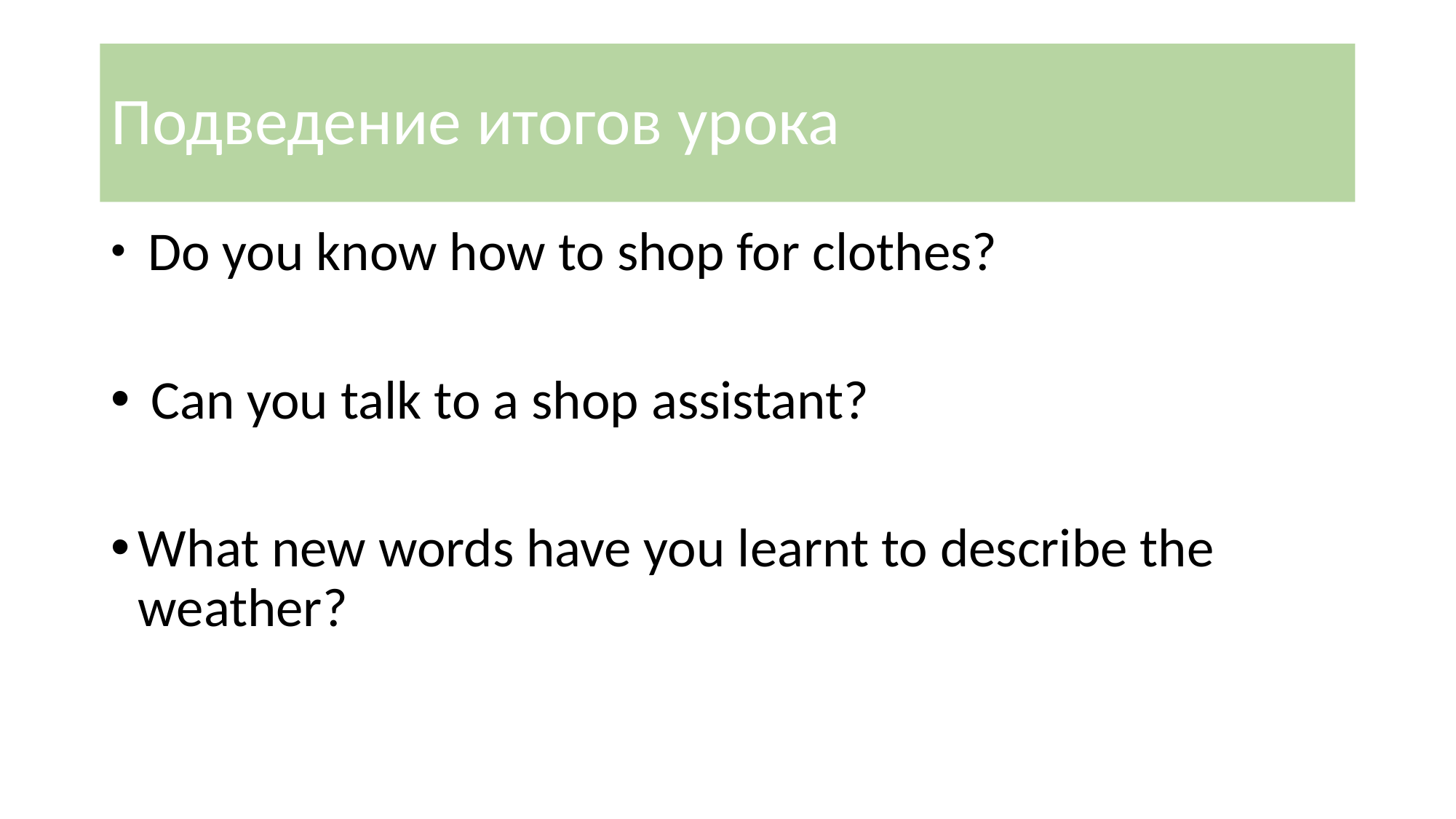

# Подведение итогов урока
 Do you know how to shop for clothes?

 Can you talk to a shop assistant?

What new words have you learnt to describe the weather?